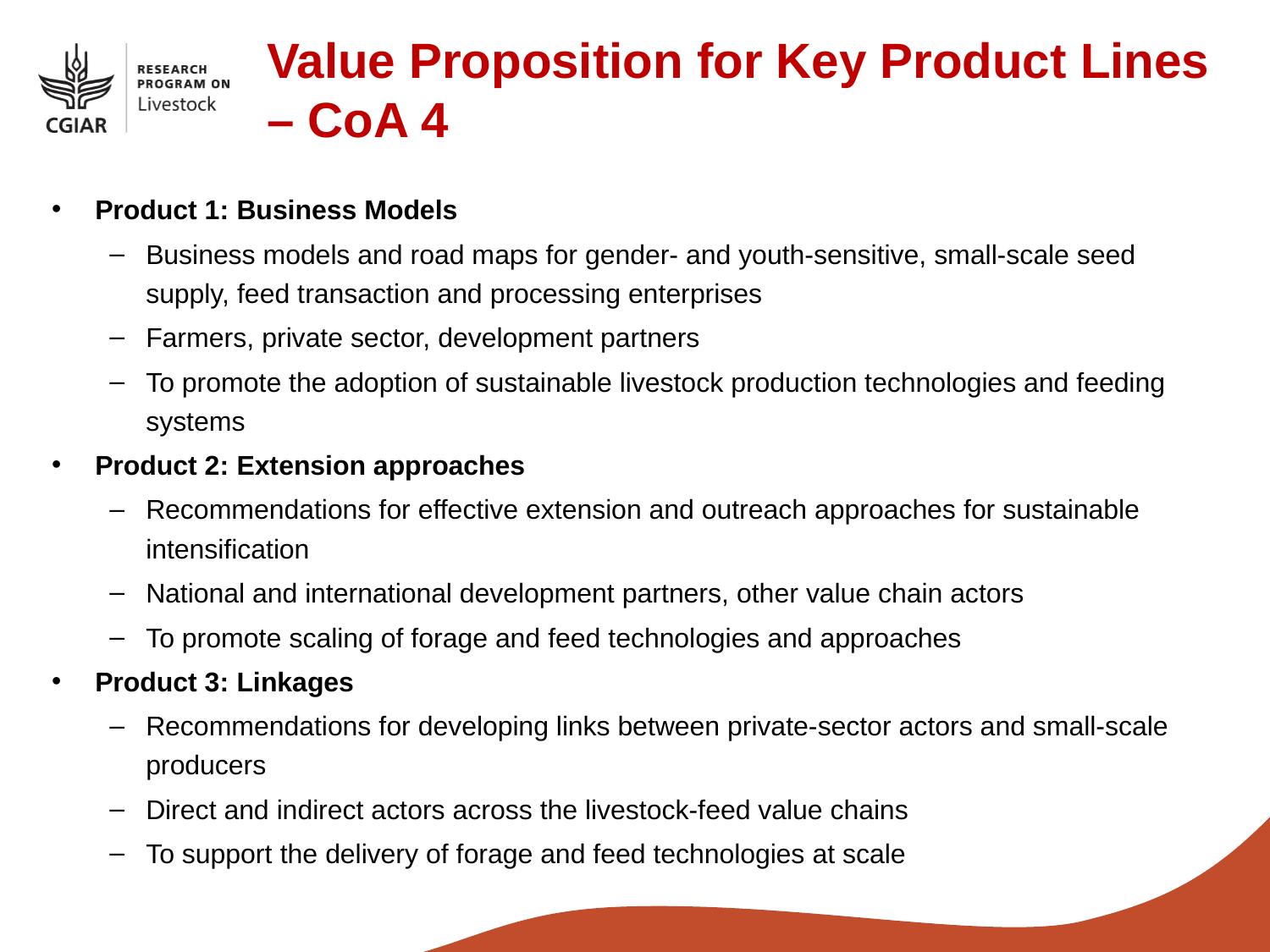

Value Proposition for Key Product Lines – CoA 4
Product 1: Business Models
Business models and road maps for gender- and youth-sensitive, small-scale seed supply, feed transaction and processing enterprises
Farmers, private sector, development partners
To promote the adoption of sustainable livestock production technologies and feeding systems
Product 2: Extension approaches
Recommendations for effective extension and outreach approaches for sustainable intensification
National and international development partners, other value chain actors
To promote scaling of forage and feed technologies and approaches
Product 3: Linkages
Recommendations for developing links between private-sector actors and small-scale producers
Direct and indirect actors across the livestock-feed value chains
To support the delivery of forage and feed technologies at scale